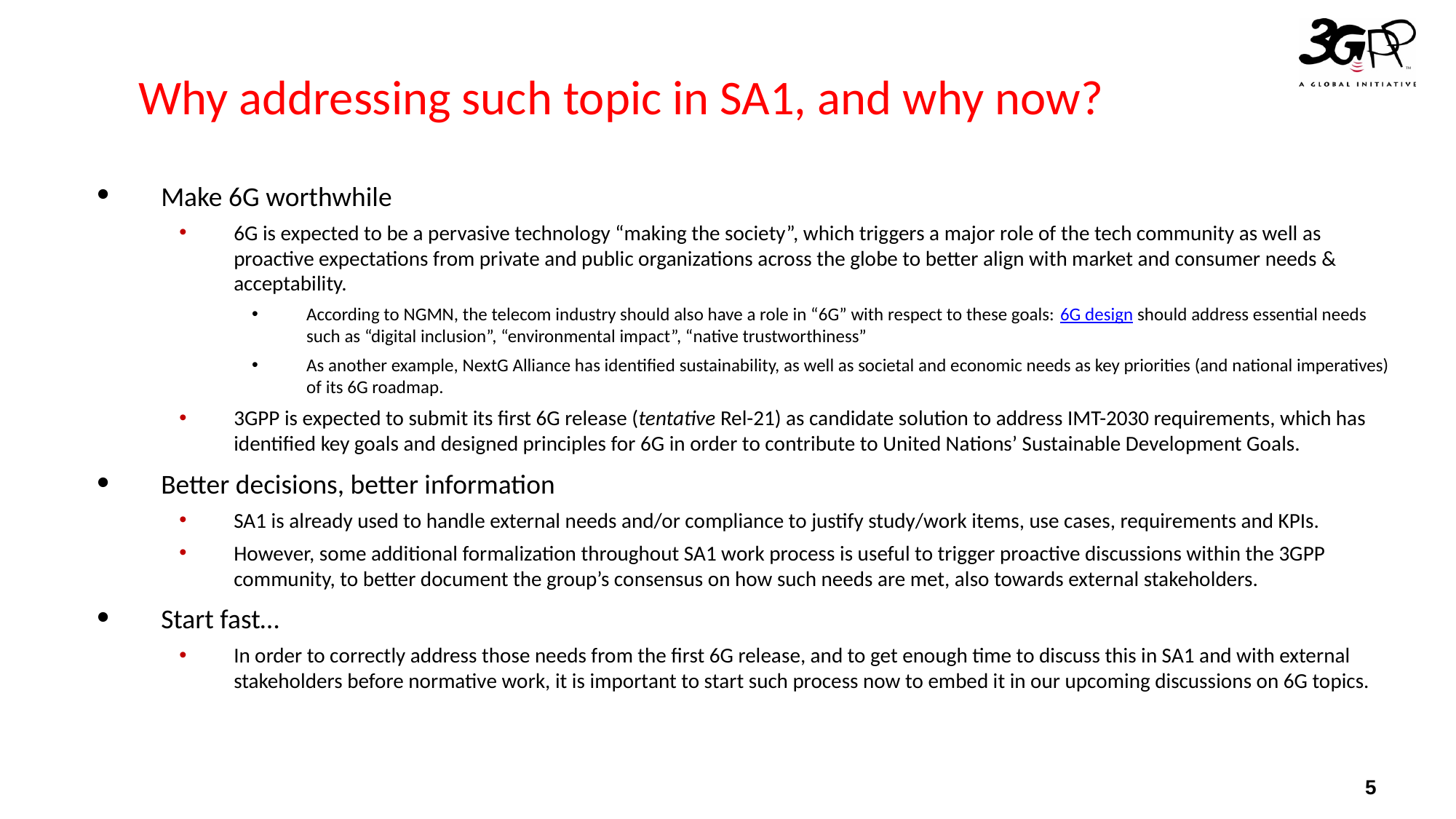

# Why addressing such topic in SA1, and why now?
Make 6G worthwhile
6G is expected to be a pervasive technology “making the society”, which triggers a major role of the tech community as well as proactive expectations from private and public organizations across the globe to better align with market and consumer needs & acceptability.
According to NGMN, the telecom industry should also have a role in “6G” with respect to these goals: 6G design should address essential needs such as “digital inclusion”, “environmental impact”, “native trustworthiness”
As another example, NextG Alliance has identified sustainability, as well as societal and economic needs as key priorities (and national imperatives) of its 6G roadmap.
3GPP is expected to submit its first 6G release (tentative Rel-21) as candidate solution to address IMT-2030 requirements, which has identified key goals and designed principles for 6G in order to contribute to United Nations’ Sustainable Development Goals.
Better decisions, better information
SA1 is already used to handle external needs and/or compliance to justify study/work items, use cases, requirements and KPIs.
However, some additional formalization throughout SA1 work process is useful to trigger proactive discussions within the 3GPP community, to better document the group’s consensus on how such needs are met, also towards external stakeholders.
Start fast…
In order to correctly address those needs from the first 6G release, and to get enough time to discuss this in SA1 and with external stakeholders before normative work, it is important to start such process now to embed it in our upcoming discussions on 6G topics.